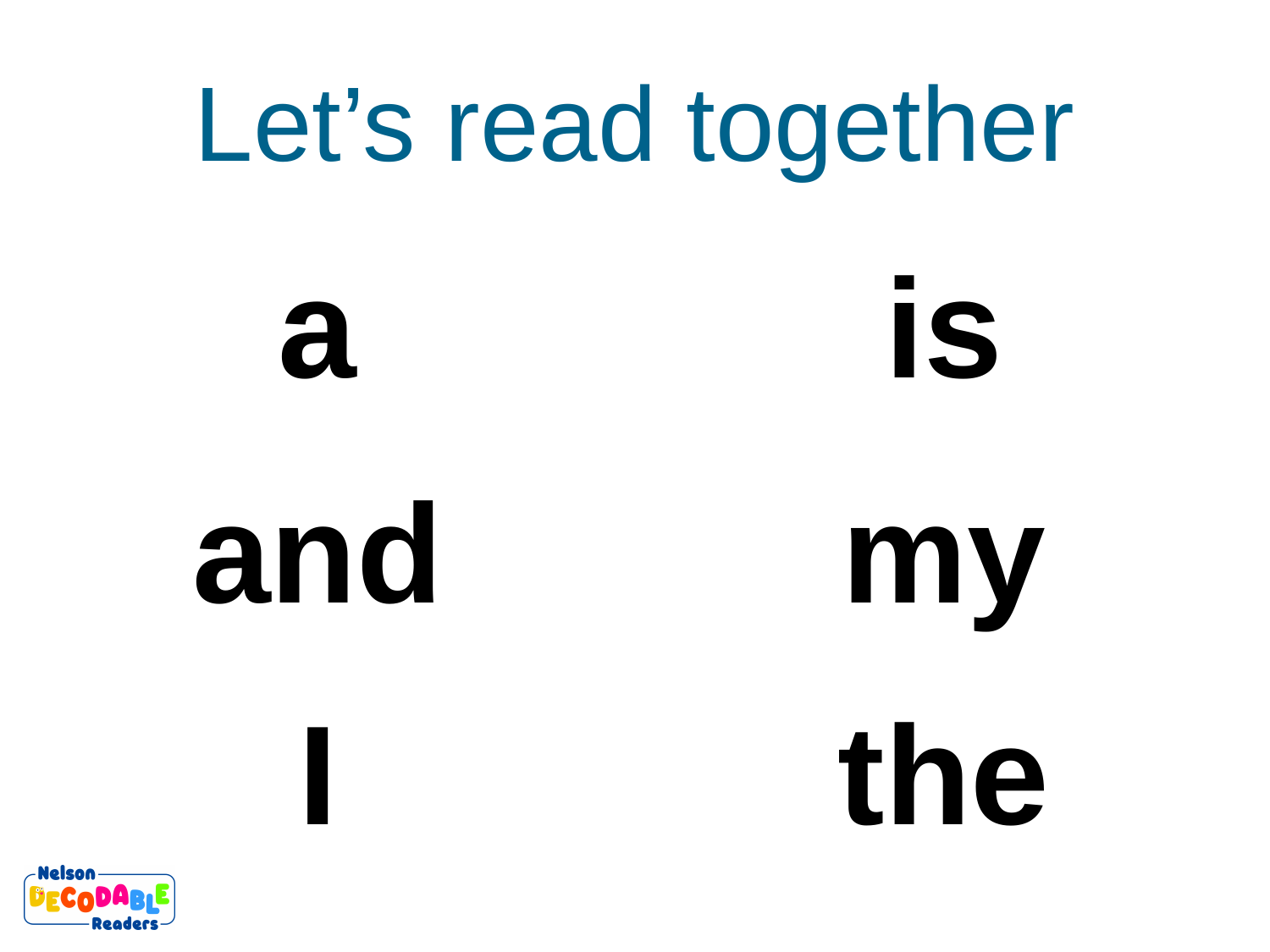

Let’s read together
a
is
and
my
I
the